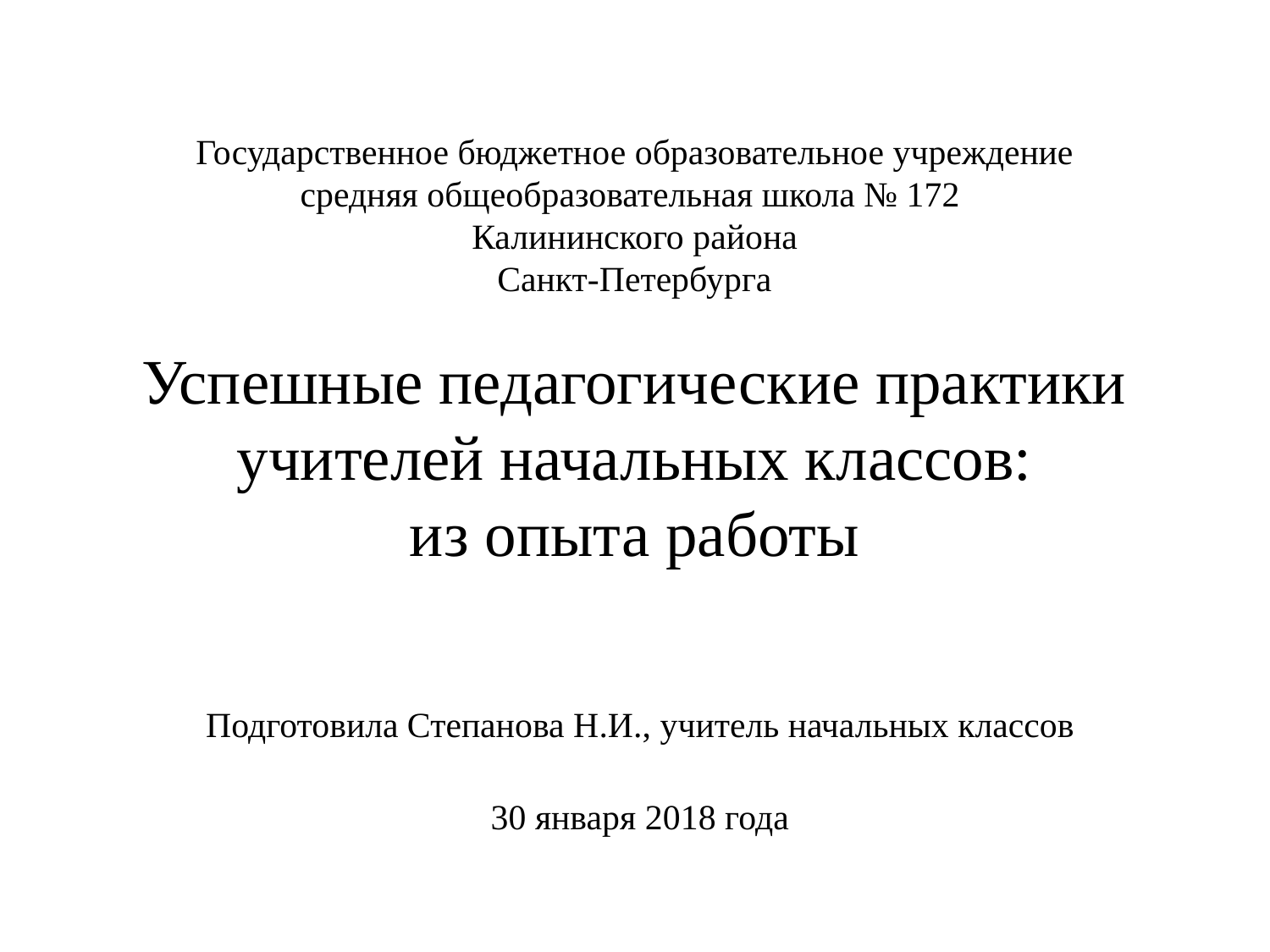

# Государственное бюджетное образовательное учреждение средняя общеобразовательная школа № 172 Калининского района Санкт-Петербурга Успешные педагогические практики учителей начальных классов: из опыта работы
Подготовила Степанова Н.И., учитель начальных классов
30 января 2018 года